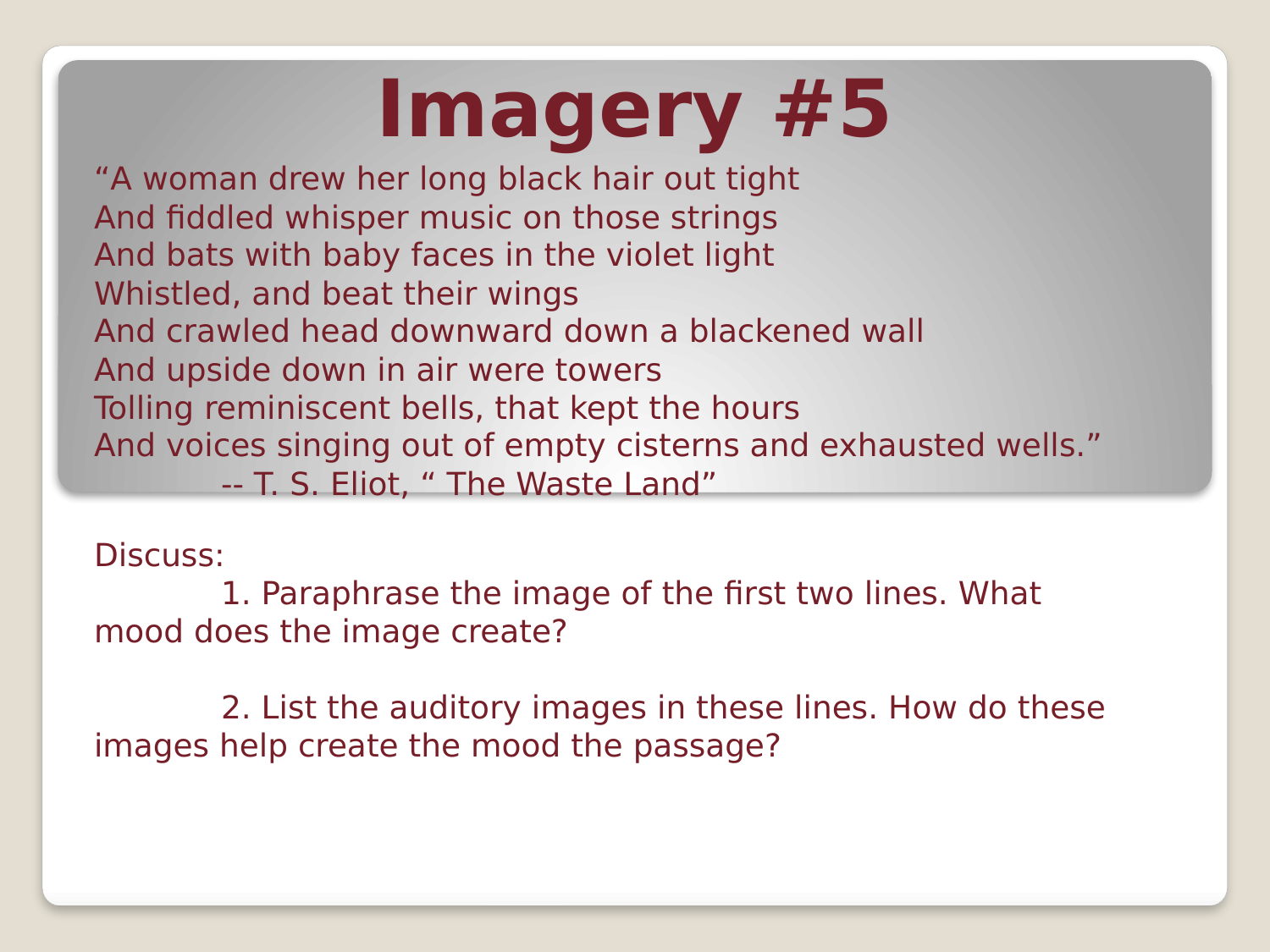

# Imagery #5
“A woman drew her long black hair out tight
And fiddled whisper music on those strings
And bats with baby faces in the violet light
Whistled, and beat their wings
And crawled head downward down a blackened wall
And upside down in air were towers
Tolling reminiscent bells, that kept the hours
And voices singing out of empty cisterns and exhausted wells.”
	-- T. S. Eliot, “ The Waste Land”

Discuss:
	1. Paraphrase the image of the first two lines. What mood does the image create?

	2. List the auditory images in these lines. How do these images help create the mood the passage?